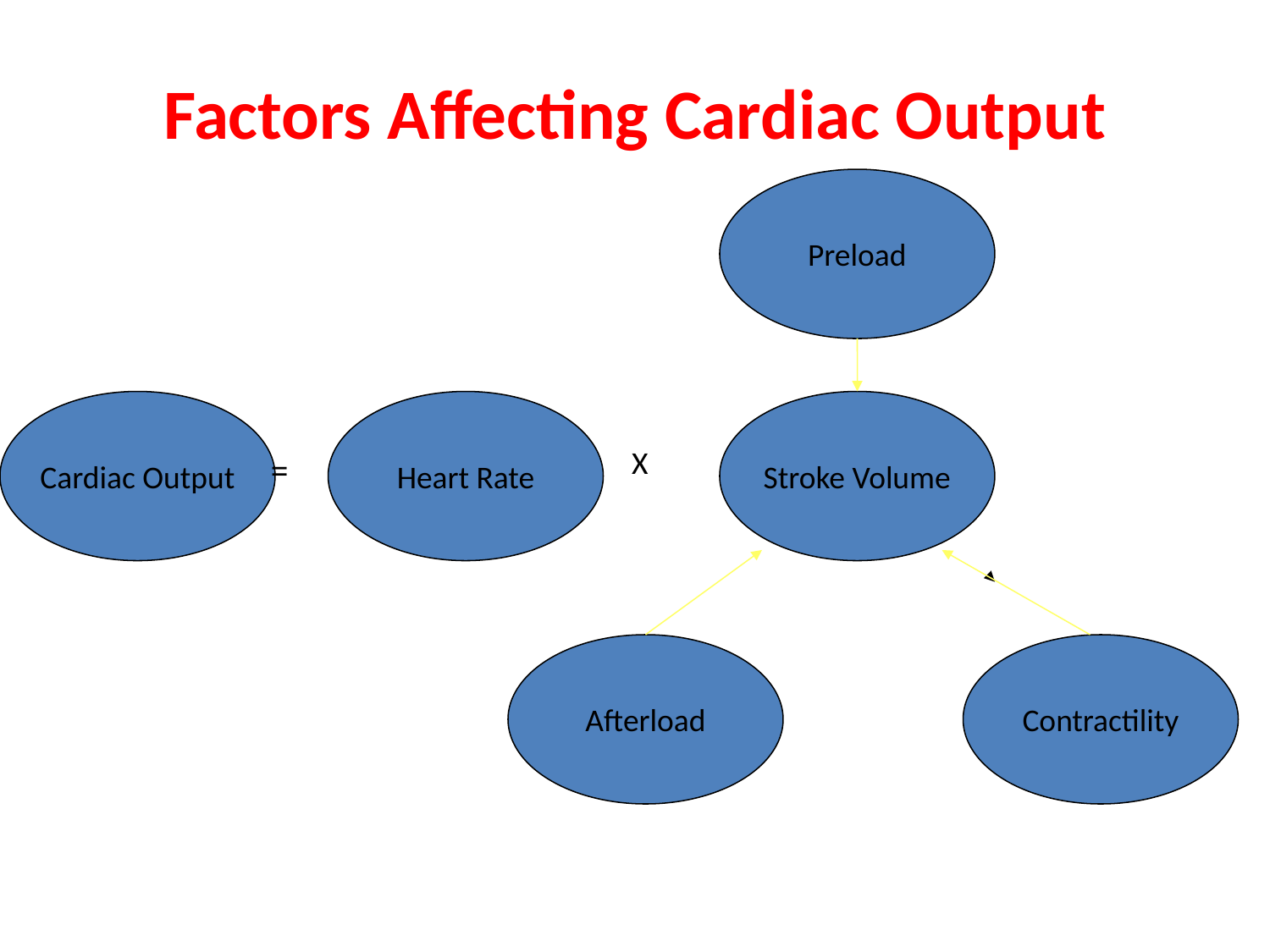

# Factors Affecting Cardiac Output
Preload

Cardiac Output
Heart Rate
Stroke Volume
X
=

Afterload
Contractility